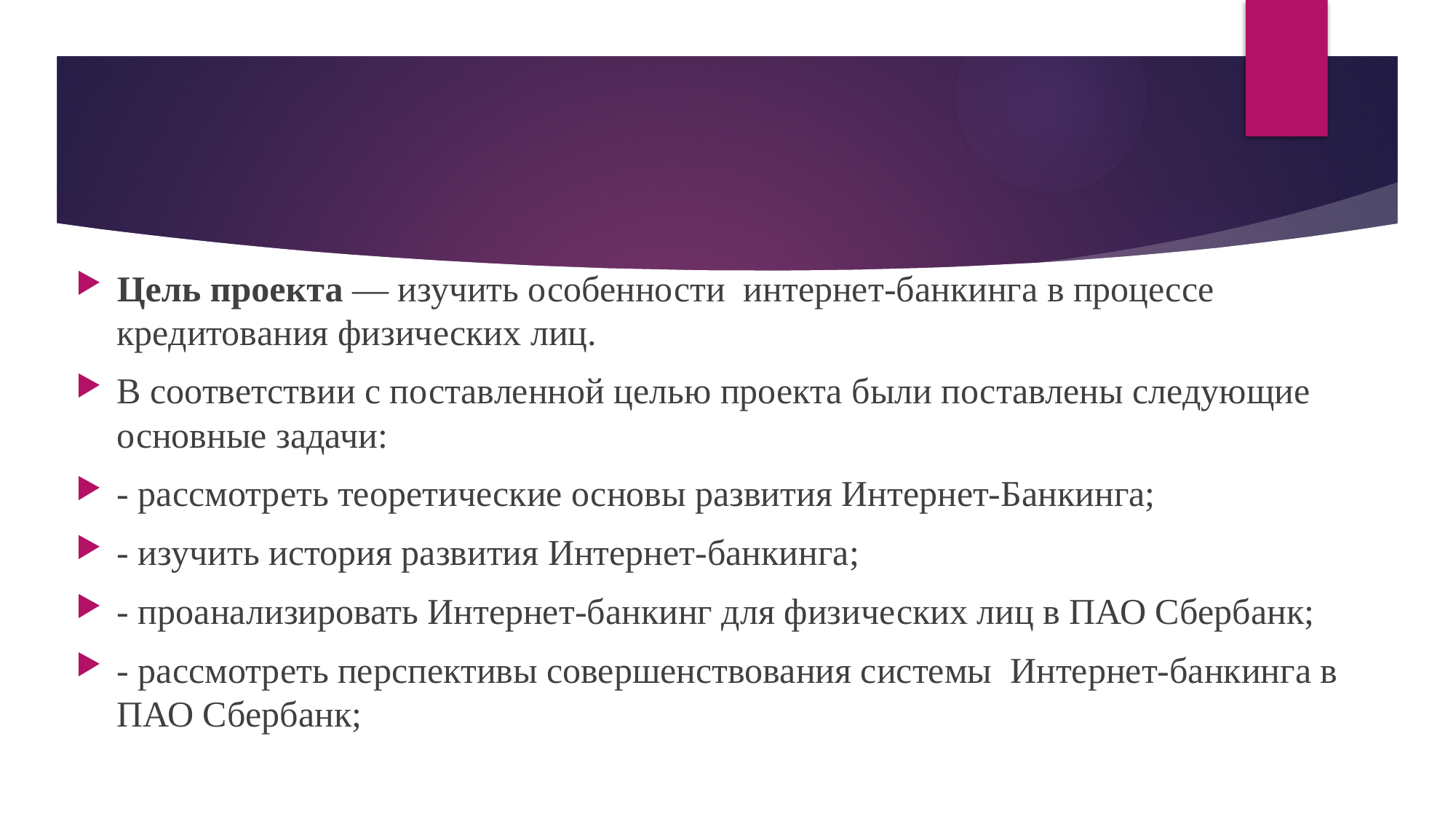

Цель проекта — изучить особенности  интернет-банкинга в процессе кредитования физических лиц.
В соответствии с поставленной целью проекта были поставлены следующие основные задачи:
- рассмотреть теоретические основы развития Интернет-Банкинга;
- изучить история развития Интернет-банкинга;
- проанализировать Интернет-банкинг для физических лиц в ПАО Сбербанк;
- рассмотреть перспективы совершенствования системы  Интернет-банкинга в ПАО Сбербанк;